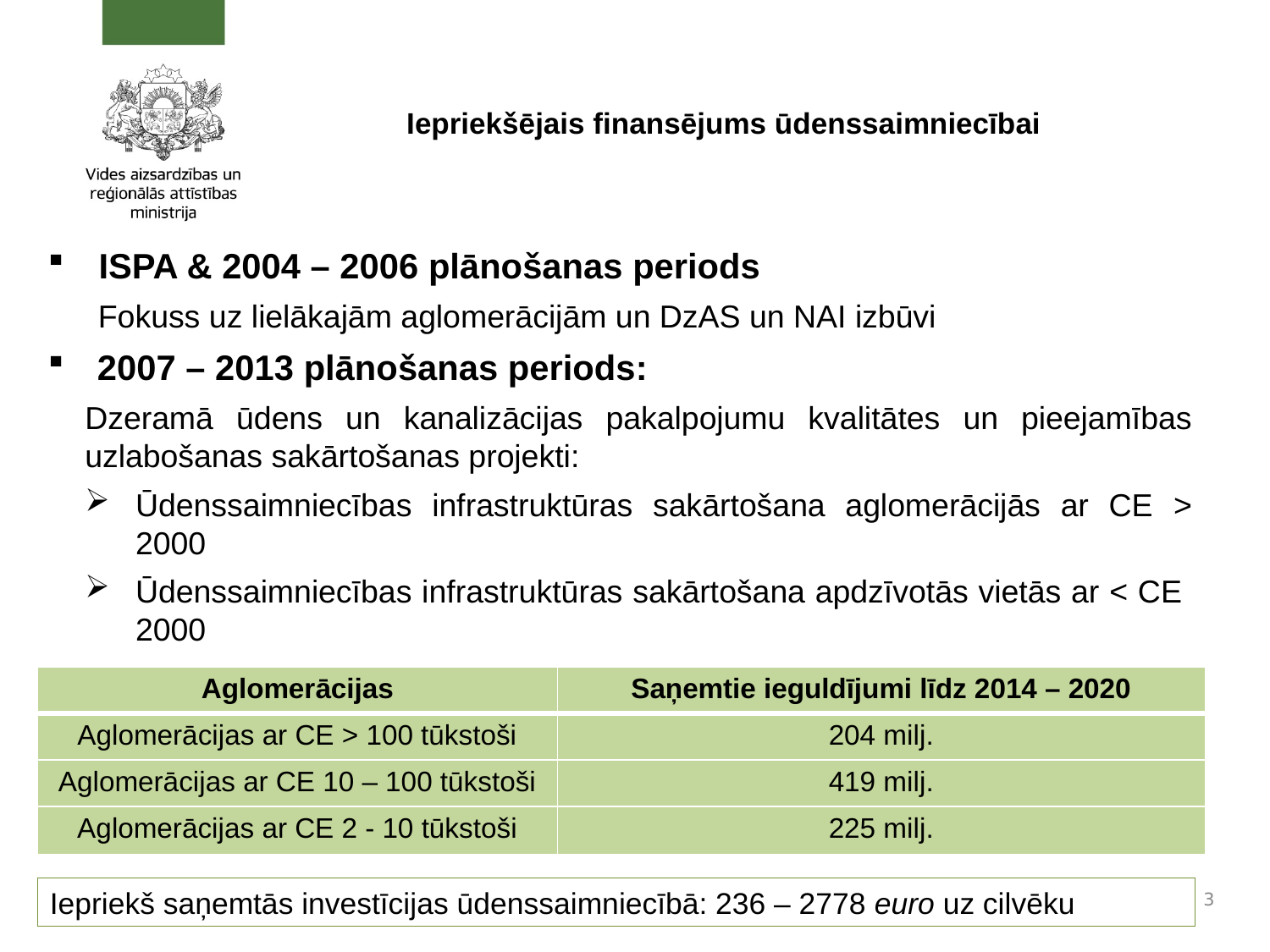

# Iepriekšējais finansējums ūdenssaimniecībai
ISPA & 2004 – 2006 plānošanas periods
	Fokuss uz lielākajām aglomerācijām un DzAS un NAI izbūvi
2007 – 2013 plānošanas periods:
Dzeramā ūdens un kanalizācijas pakalpojumu kvalitātes un pieejamības uzlabošanas sakārtošanas projekti:
Ūdenssaimniecības infrastruktūras sakārtošana aglomerācijās ar CE > 2000
Ūdenssaimniecības infrastruktūras sakārtošana apdzīvotās vietās ar < CE  2000

| Aglomerācijas | Saņemtie ieguldījumi līdz 2014 – 2020 |
| --- | --- |
| Aglomerācijas ar CE > 100 tūkstoši | 204 milj. |
| Aglomerācijas ar CE 10 – 100 tūkstoši | 419 milj. |
| Aglomerācijas ar CE 2 - 10 tūkstoši | 225 milj. |
Iepriekš saņemtās investīcijas ūdenssaimniecībā: 236 – 2778 euro uz cilvēku
3